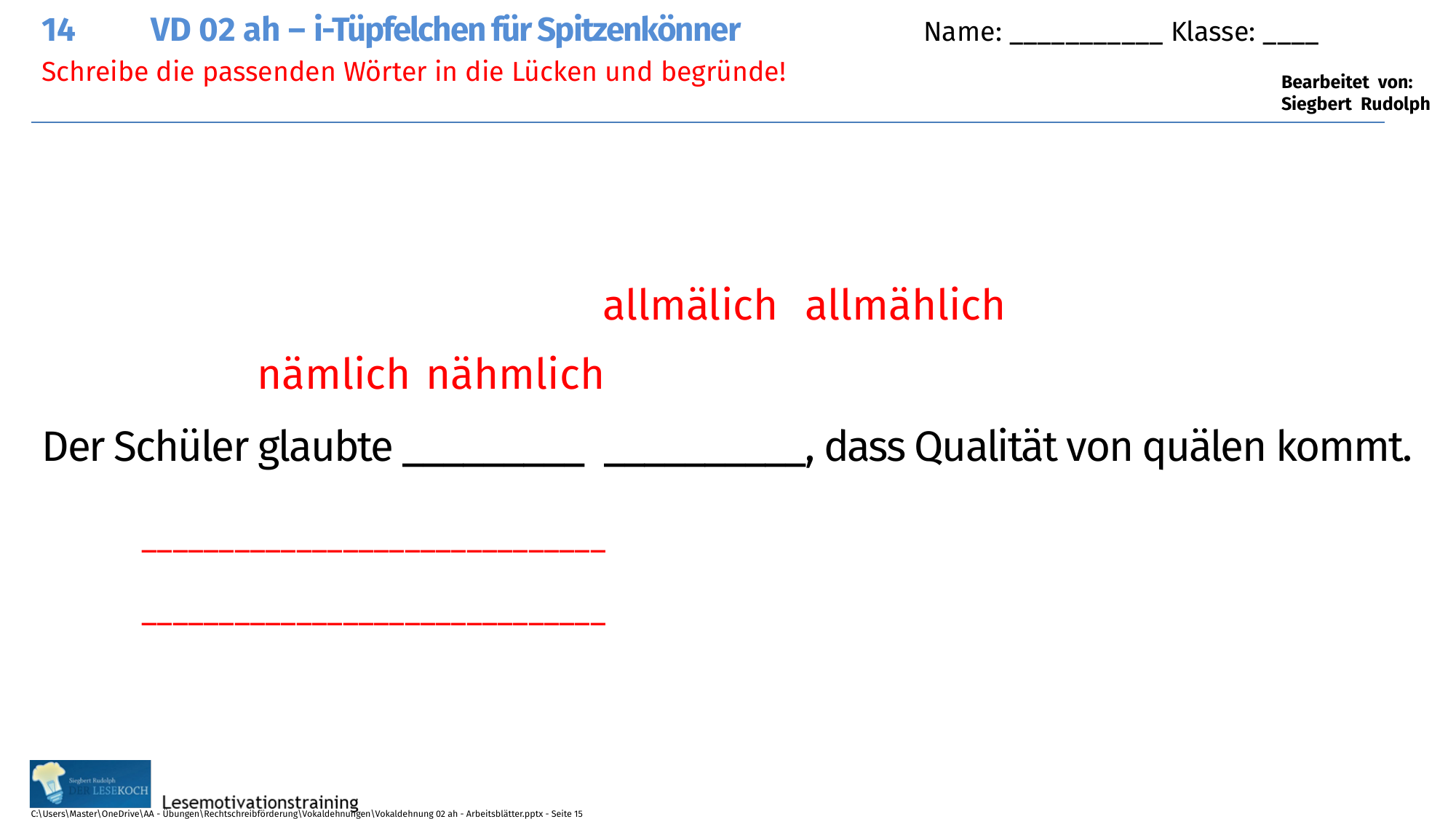

14	VD 02 ah – i-Tüpfelchen für Spitzenkönner		 Name: ___________ Klasse: ____
15
15
15
15
15
Schreibe die passenden Wörter in die Lücken und begründe!
allmälich
allmählich
nämlich
nähmlich
Der Schüler glaubte _________  __________, dass Qualität von quälen kommt.
______________________________

______________________________

C:\Users\Master\OneDrive\AA - Übungen\Rechtschreibförderung\Vokaldehnungen\Vokaldehnung 02 ah - Arbeitsblätter.pptx - Seite 15